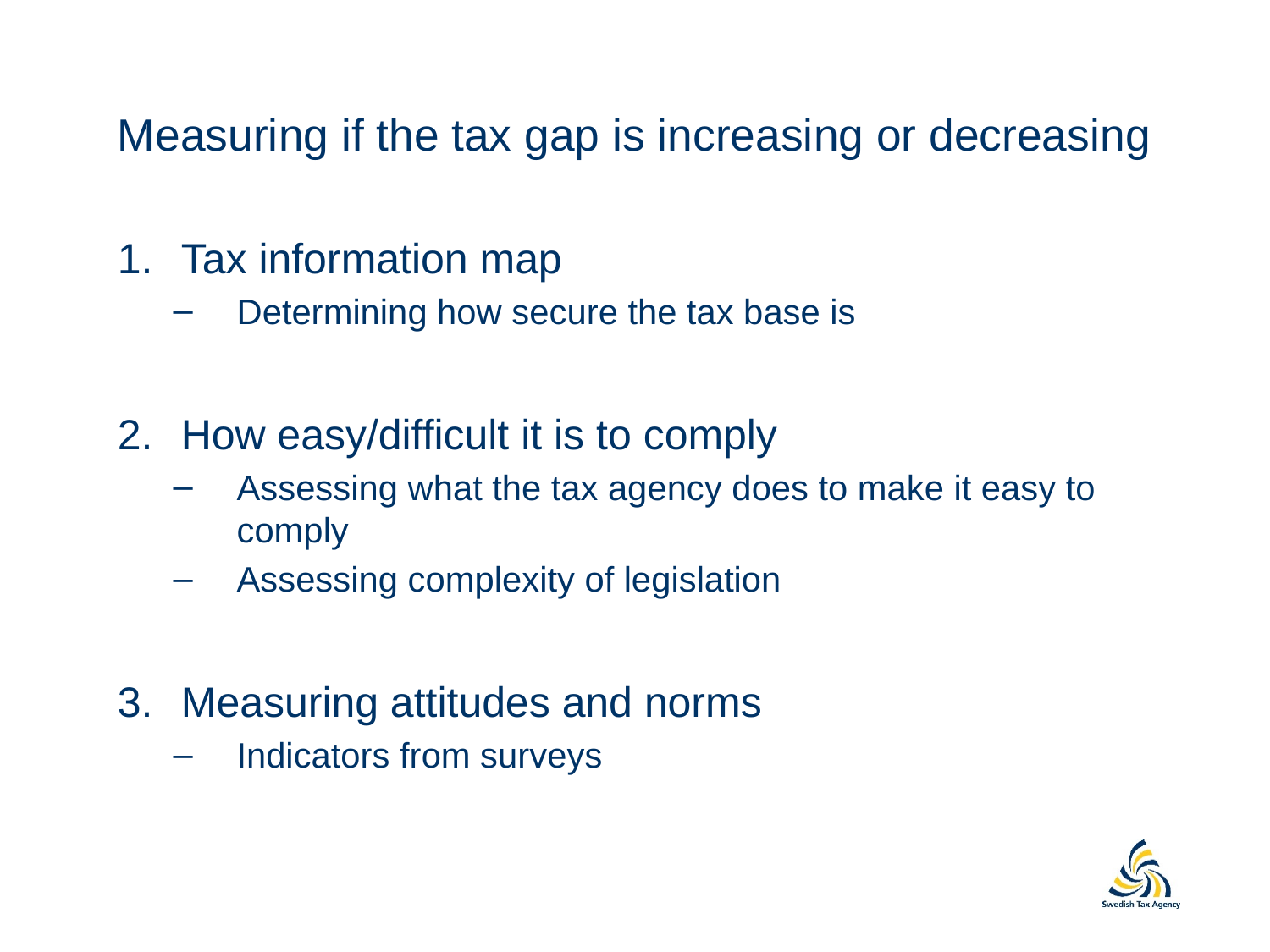

# Measuring if the tax gap is increasing or decreasing
Tax information map
Determining how secure the tax base is

How easy/difficult it is to comply
Assessing what the tax agency does to make it easy to comply
Assessing complexity of legislation

Measuring attitudes and norms
Indicators from surveys